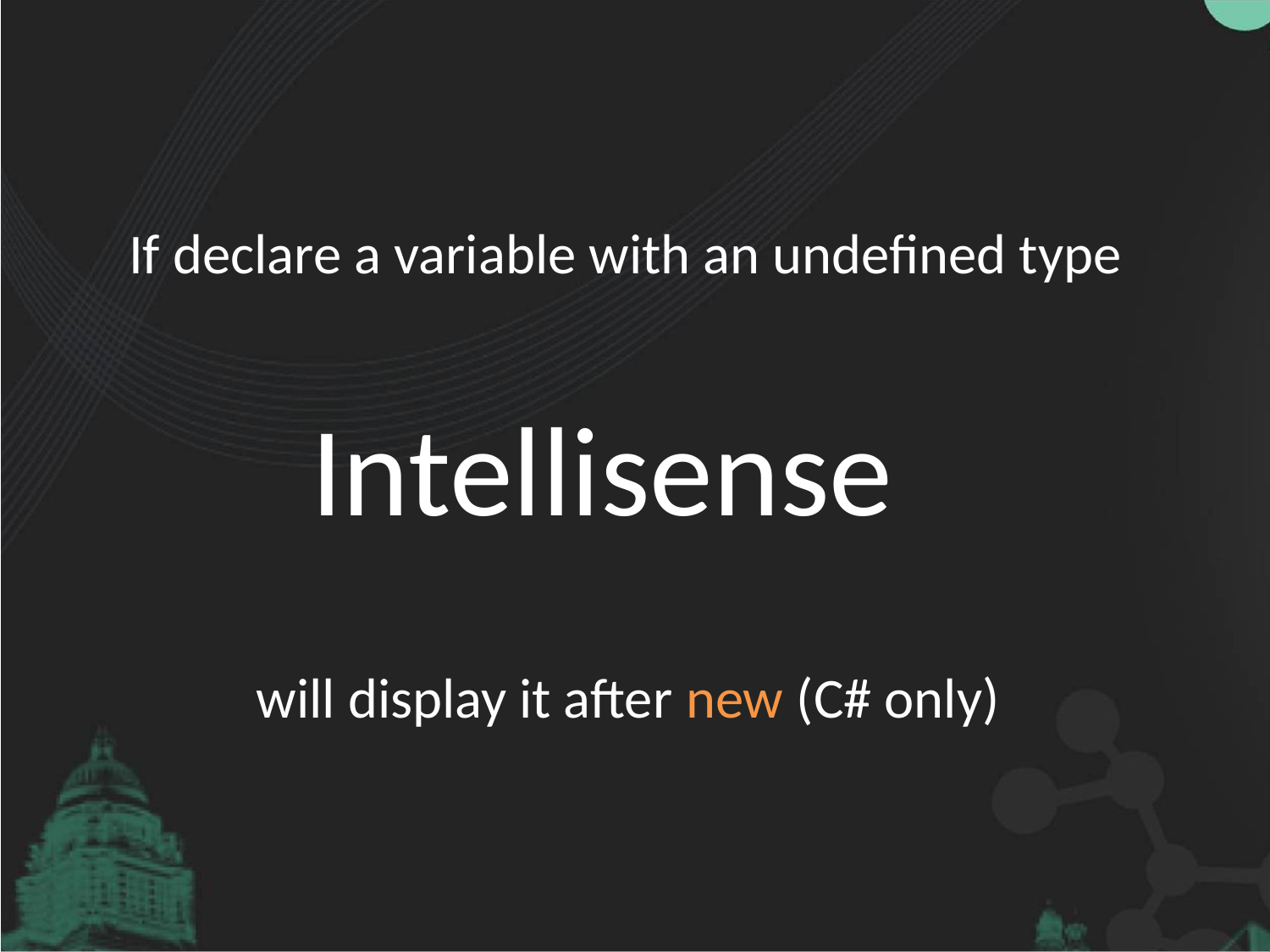

If declare a variable with an undefined type
# Intellisense
will display it after new (C# only)